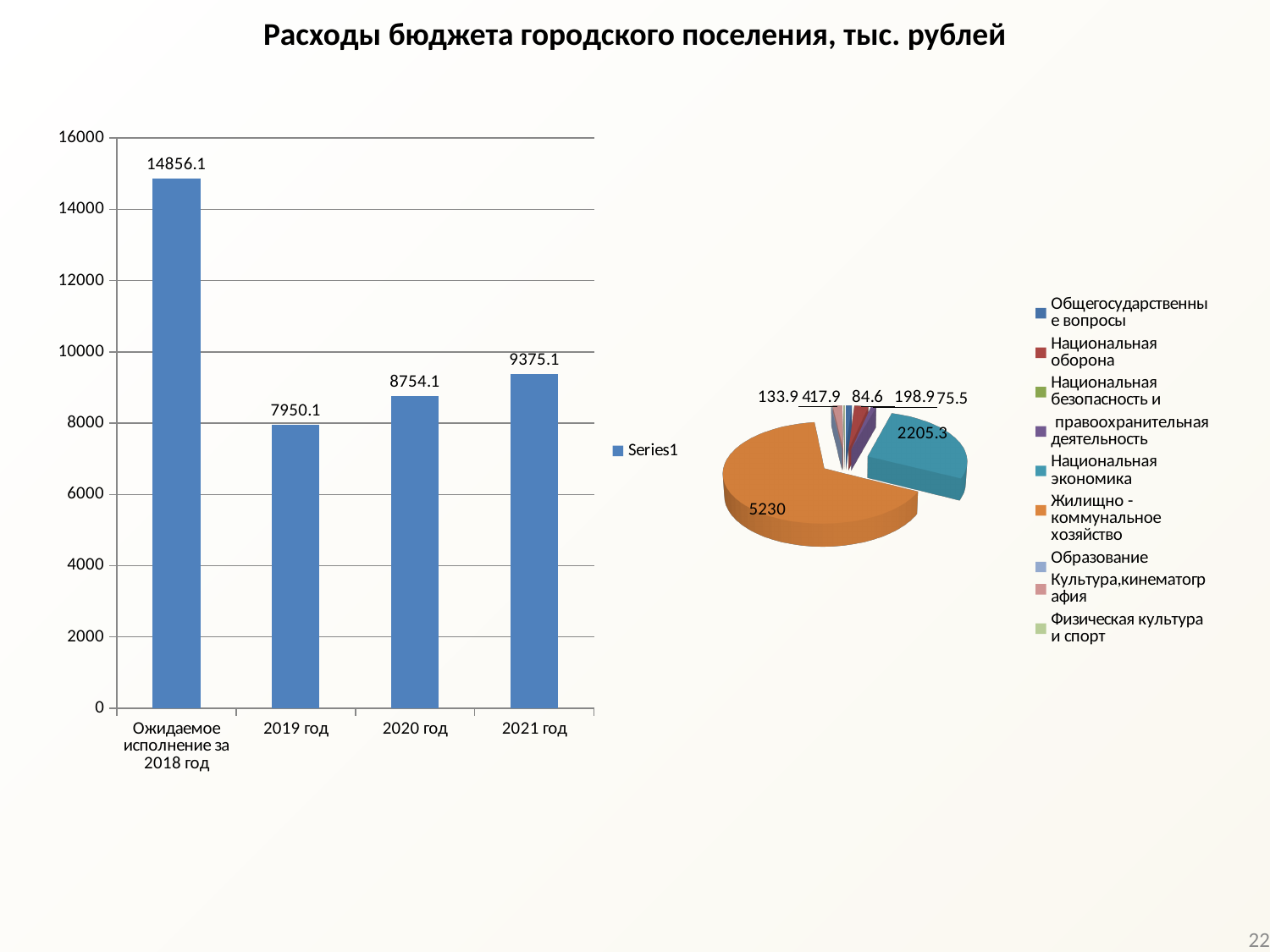

Расходы бюджета городского поселения, тыс. рублей

[unsupported chart]

### Chart

| Category |  |
|---|---|
| Ожидаемое исполнение за 2018 год | 14856.1 |
| 2019 год | 7950.1 |
| 2020 год | 8754.1 |
| 2021 год | 9375.1 |

### Chart

| Category |
|---|
22